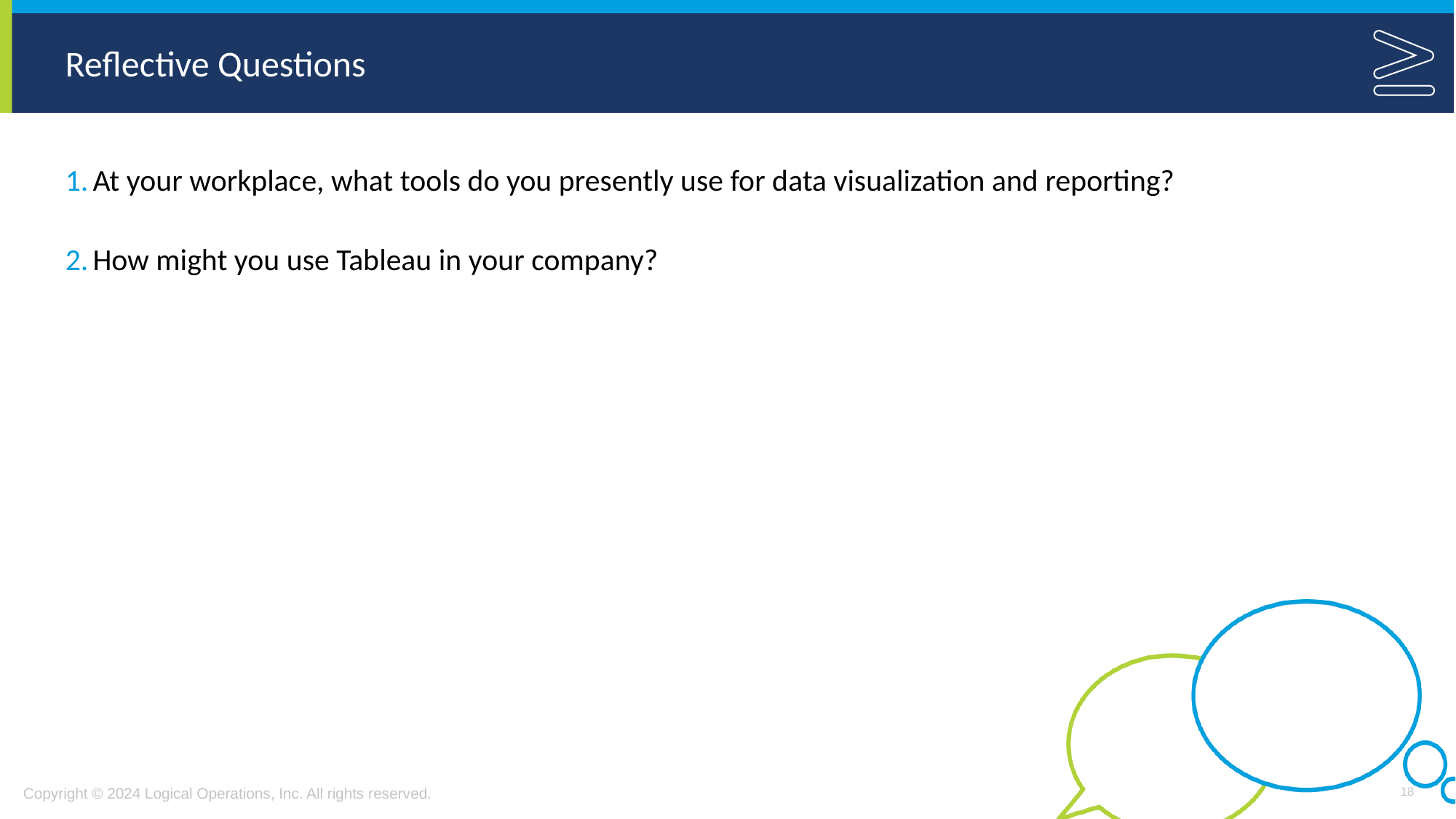

At your workplace, what tools do you presently use for data visualization and reporting?
How might you use Tableau in your company?
18